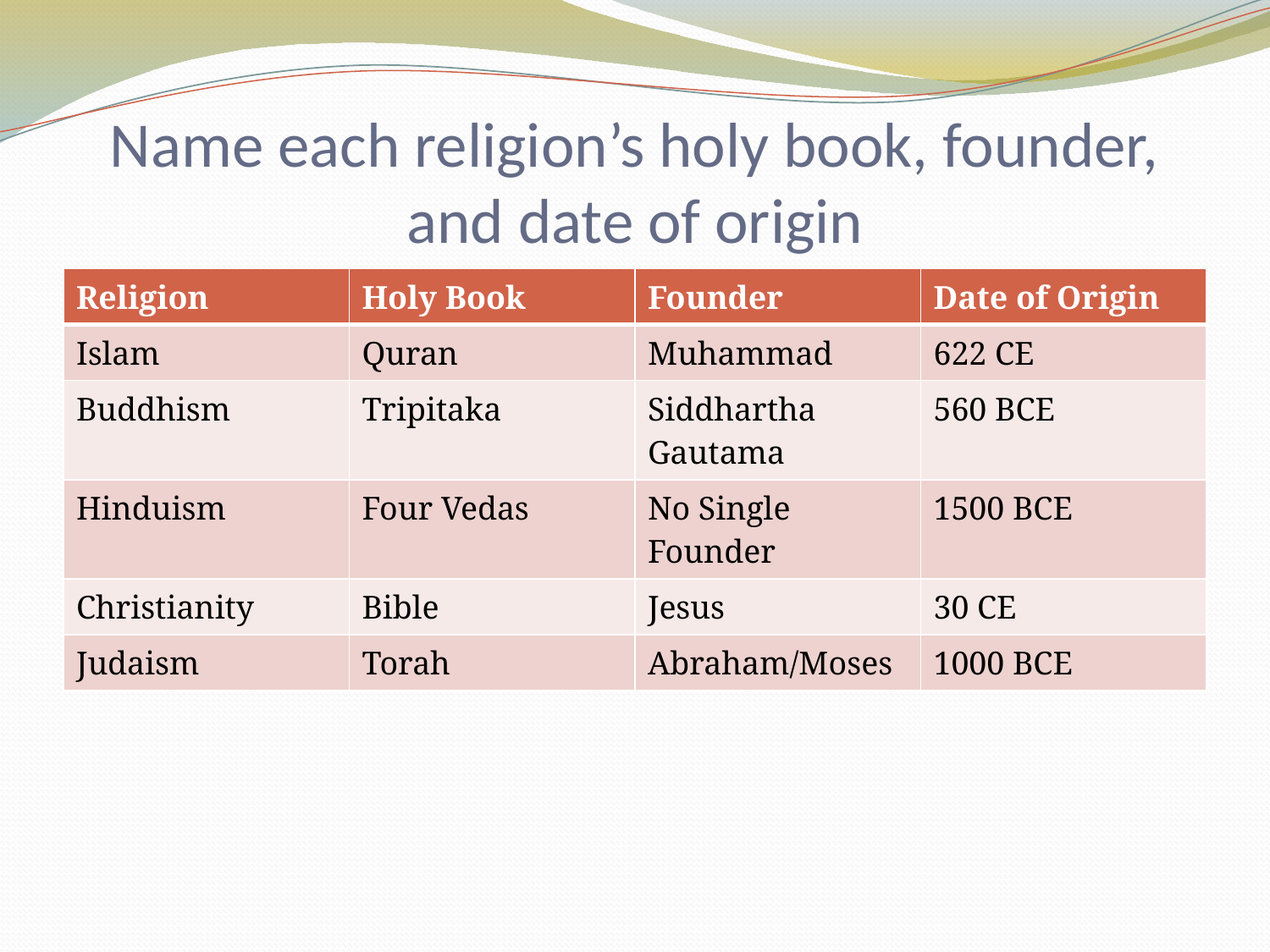

# Name each religion’s holy book, founder, and date of origin
| Religion | Holy Book | Founder | Date of Origin |
| --- | --- | --- | --- |
| Islam | Quran | Muhammad | 622 CE |
| Buddhism | Tripitaka | Siddhartha Gautama | 560 BCE |
| Hinduism | Four Vedas | No Single Founder | 1500 BCE |
| Christianity | Bible | Jesus | 30 CE |
| Judaism | Torah | Abraham/Moses | 1000 BCE |